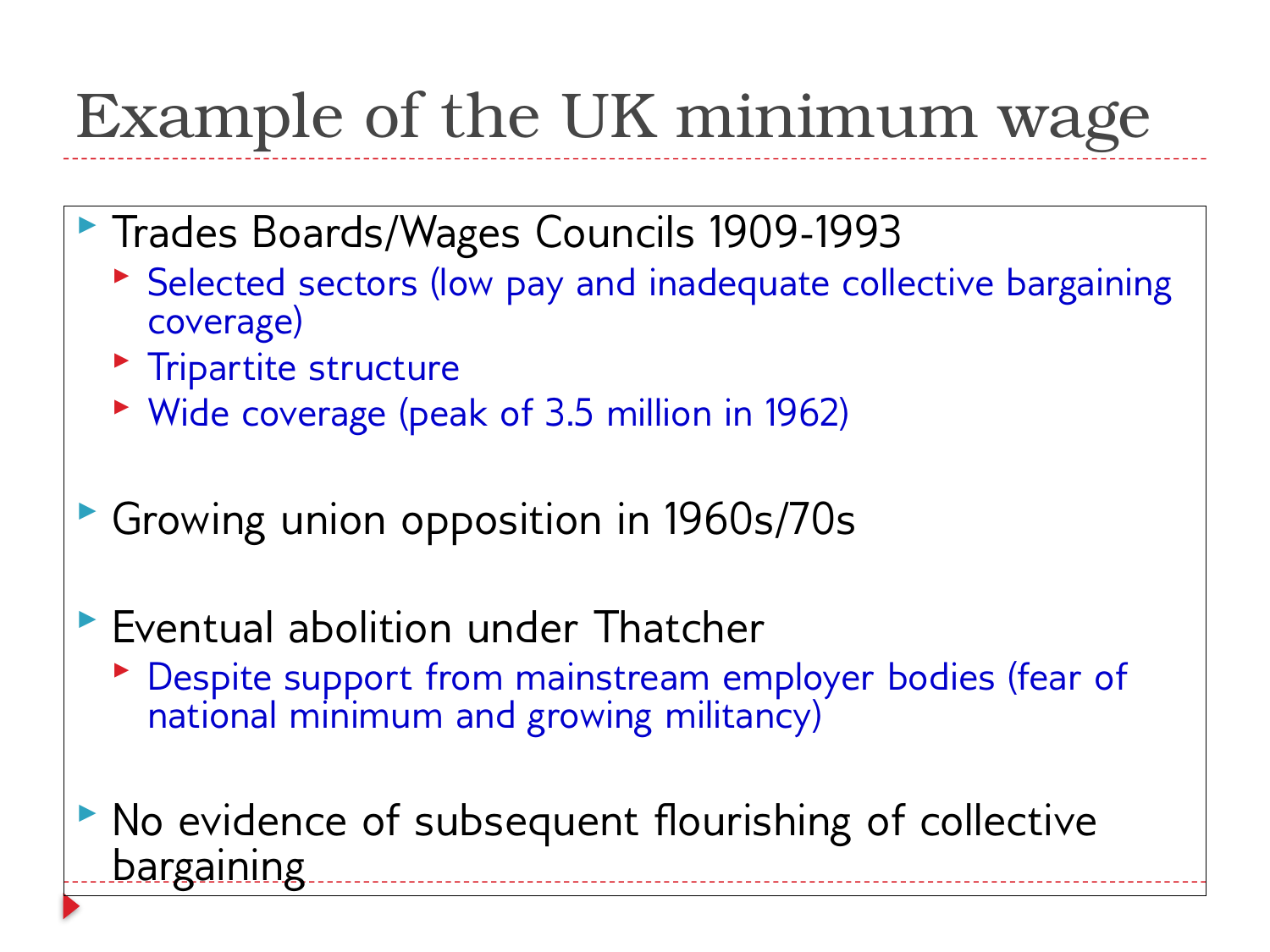

# Example of the UK minimum wage
Trades Boards/Wages Councils 1909-1993
Selected sectors (low pay and inadequate collective bargaining coverage)
Tripartite structure
Wide coverage (peak of 3.5 million in 1962)

Growing union opposition in 1960s/70s

Eventual abolition under Thatcher
Despite support from mainstream employer bodies (fear of national minimum and growing militancy)

No evidence of subsequent flourishing of collective bargaining